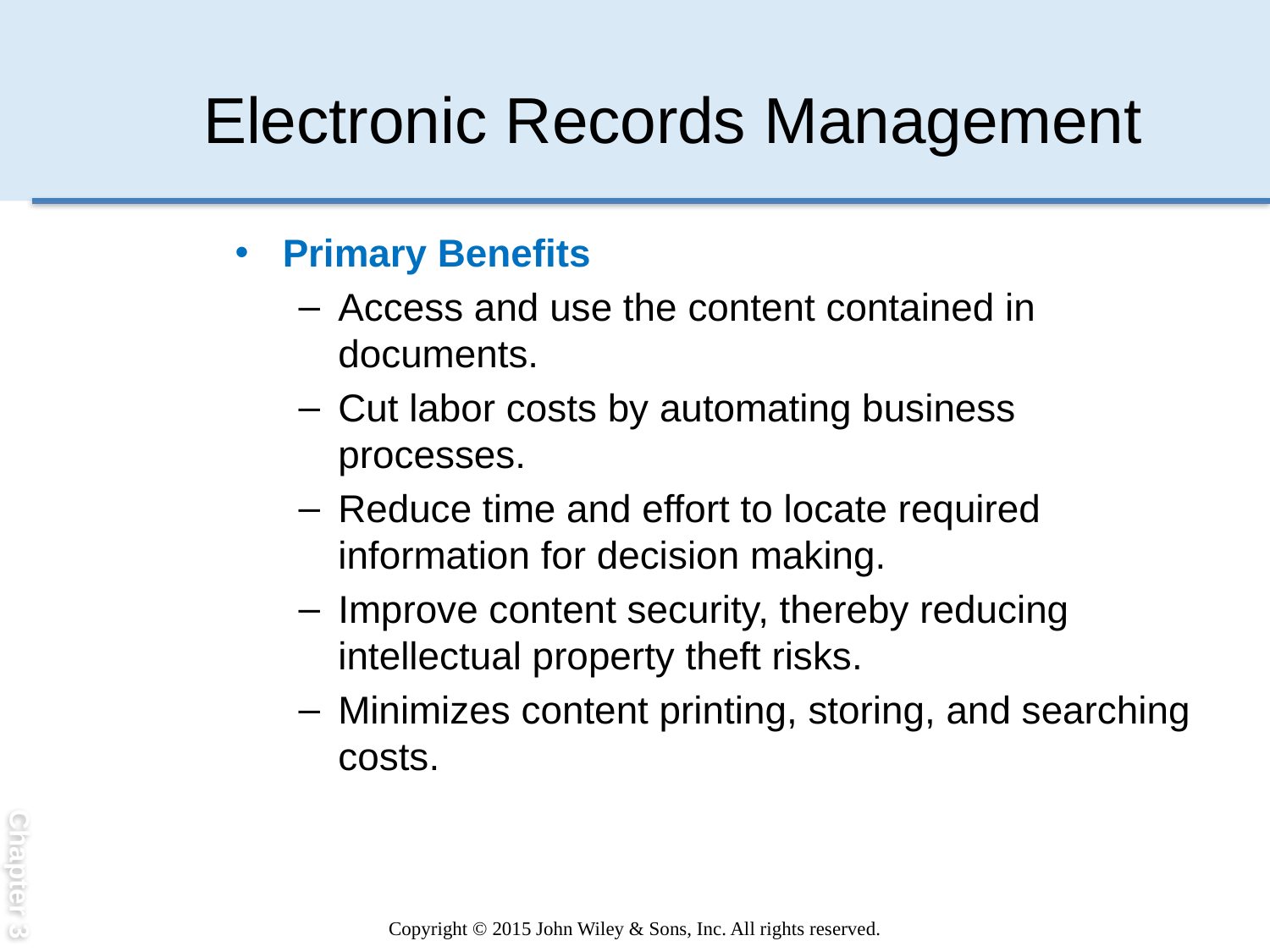

Chapter 3
# Electronic Records Management
Primary Benefits
Access and use the content contained in documents.
Cut labor costs by automating business processes.
Reduce time and effort to locate required information for decision making.
Improve content security, thereby reducing intellectual property theft risks.
Minimizes content printing, storing, and searching costs.